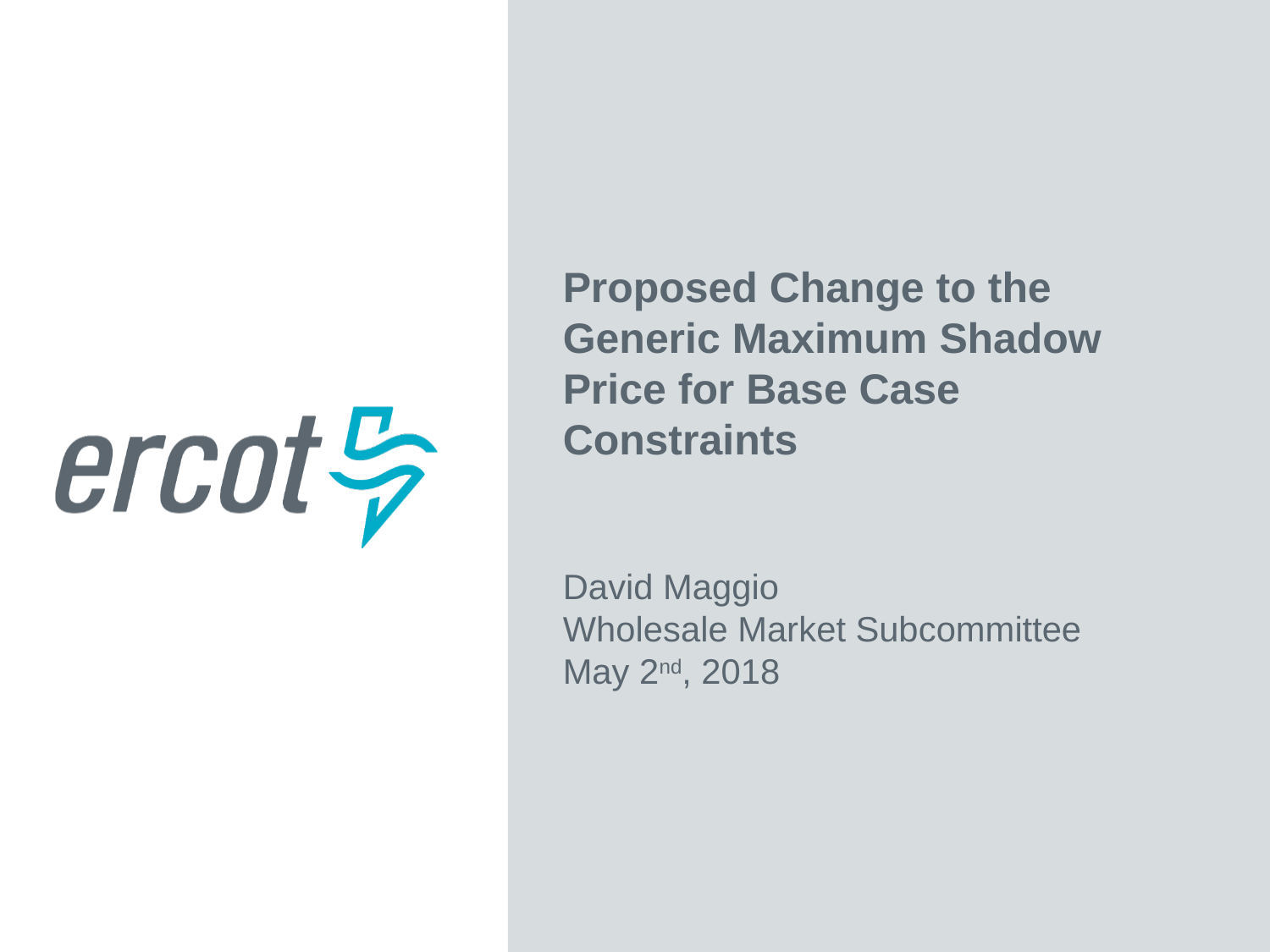

Proposed Change to the Generic Maximum Shadow Price for Base Case Constraints

David Maggio
Wholesale Market Subcommittee
May 2nd, 2018